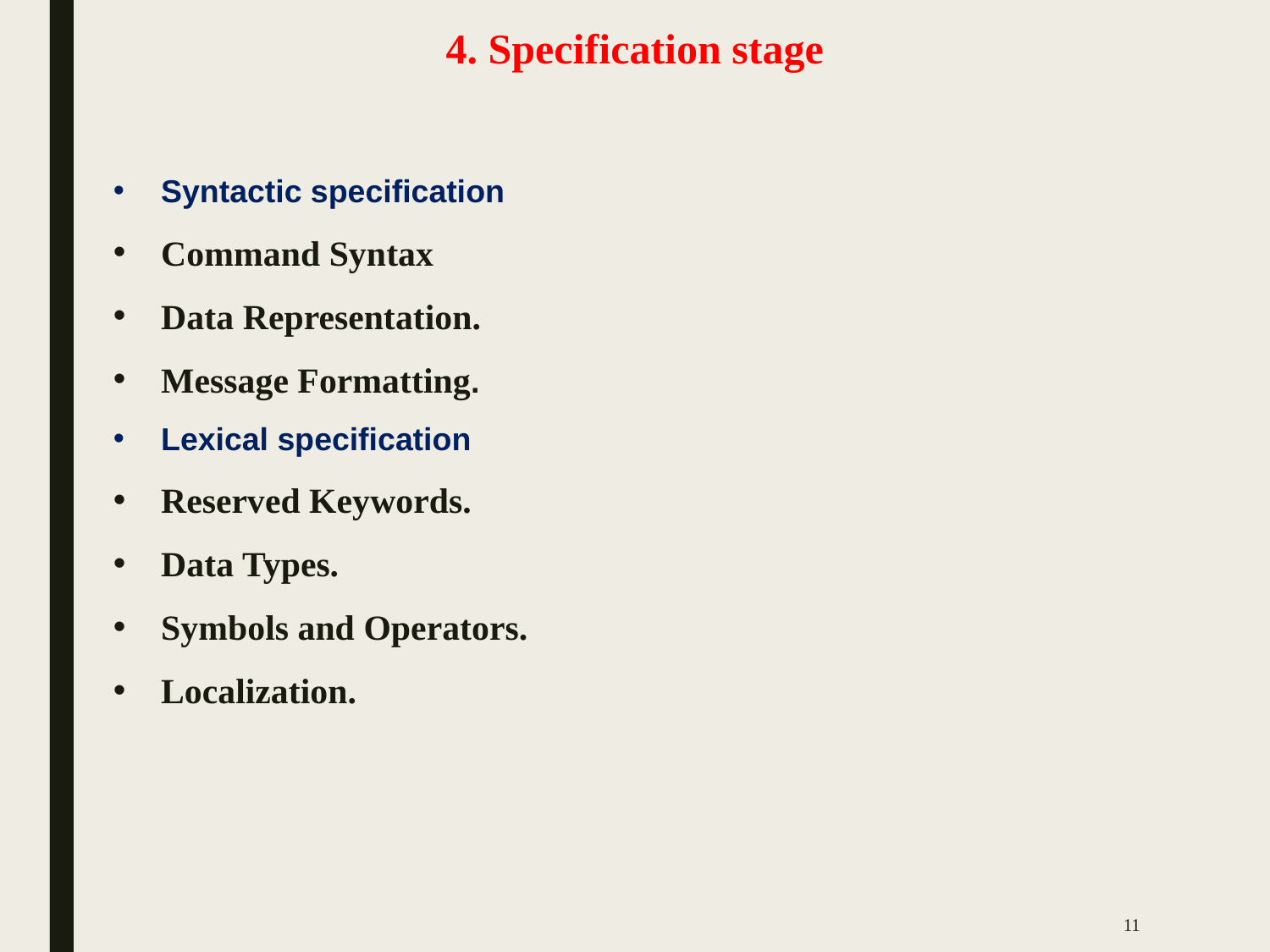

# 4. Specification stage
Syntactic specification
Command Syntax
Data Representation.
Message Formatting.
Lexical specification
Reserved Keywords.
Data Types.
Symbols and Operators.
Localization.
11